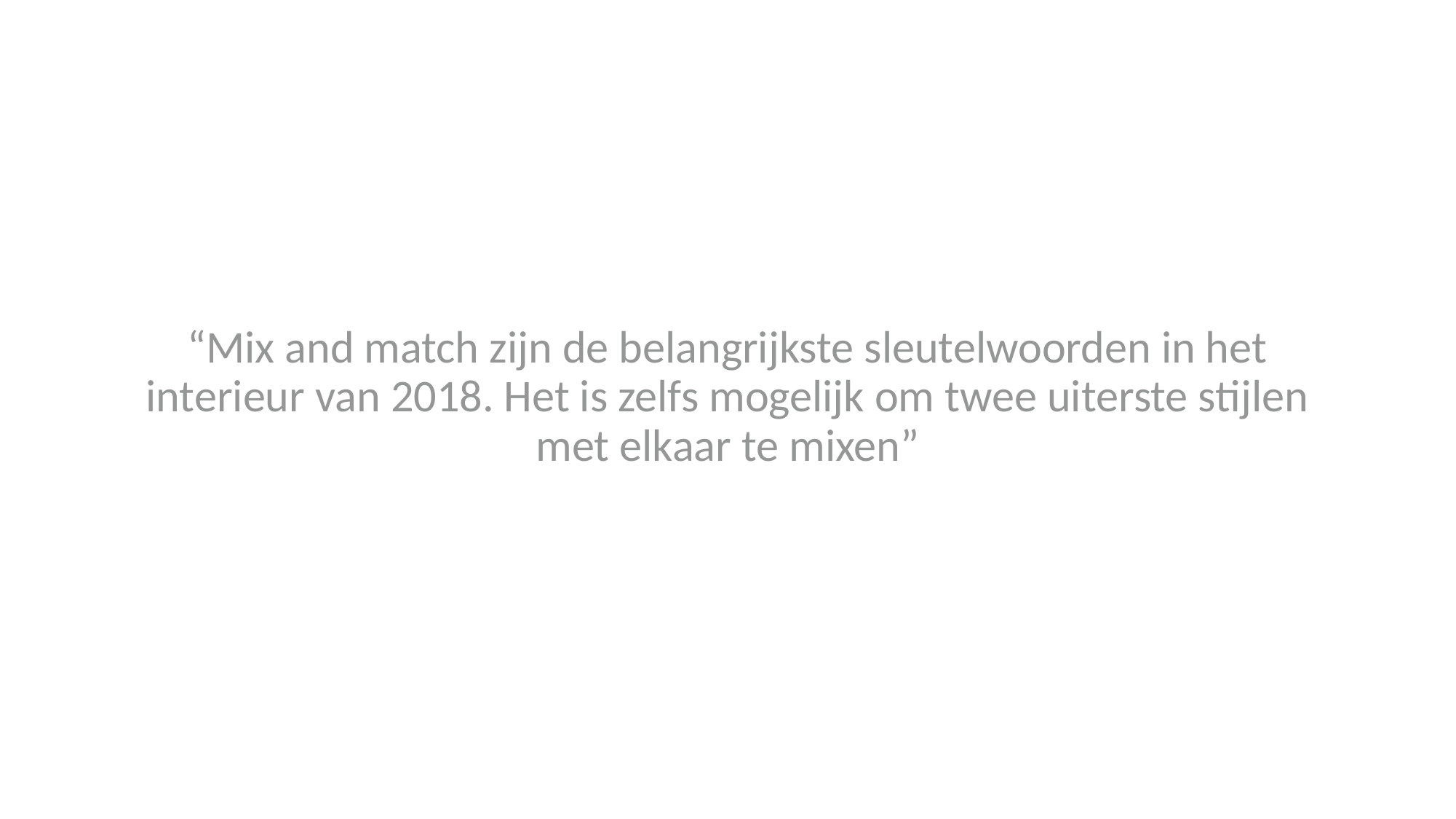

# “Mix and match zijn de belangrijkste sleutelwoorden in het interieur van 2018. Het is zelfs mogelijk om twee uiterste stijlen met elkaar te mixen”